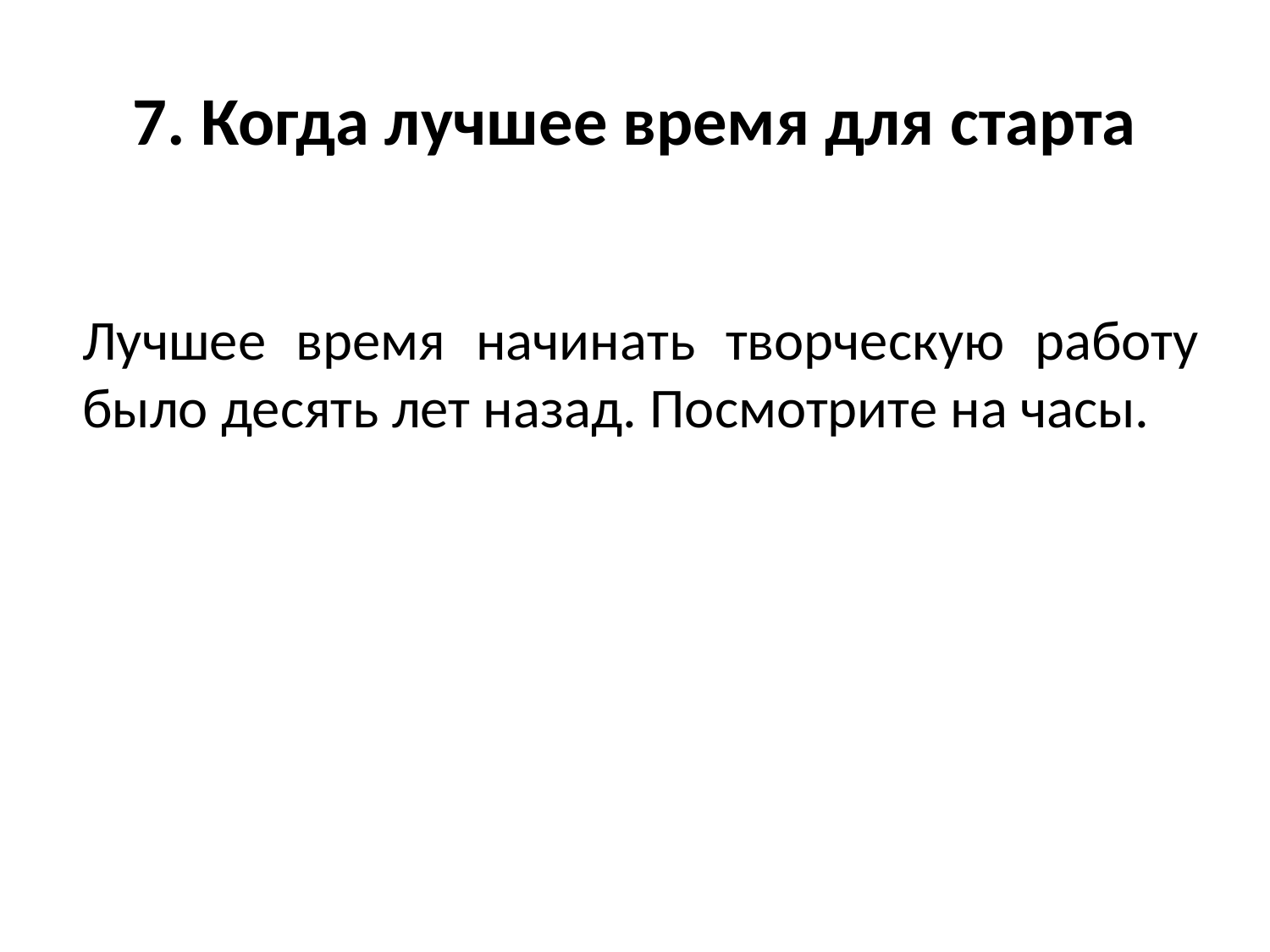

# 7. Когда лучшее время для старта
Лучшее время начинать творческую работу было десять лет назад. Посмотрите на часы.